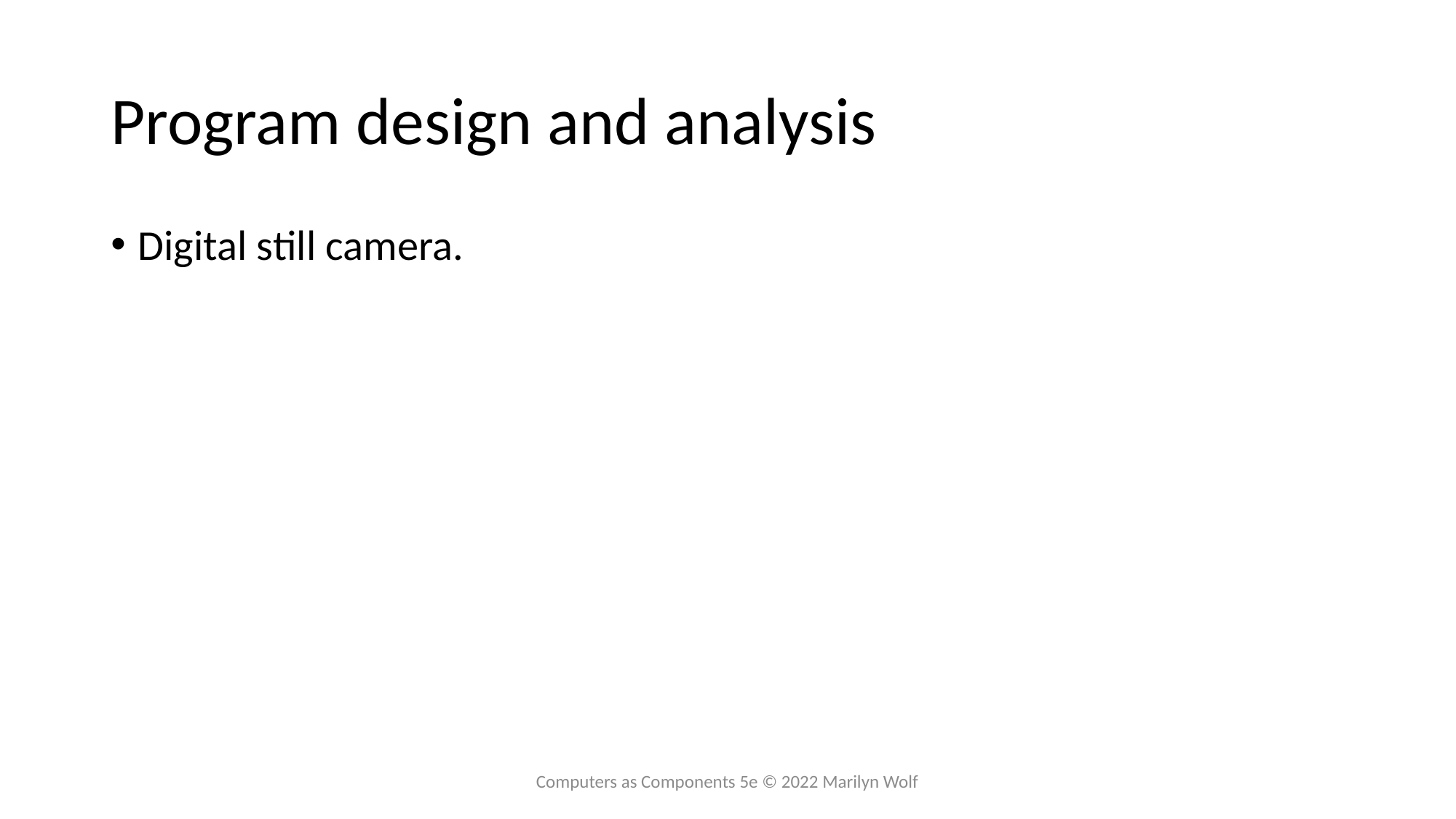

# Program design and analysis
Digital still camera.
Computers as Components 5e © 2022 Marilyn Wolf